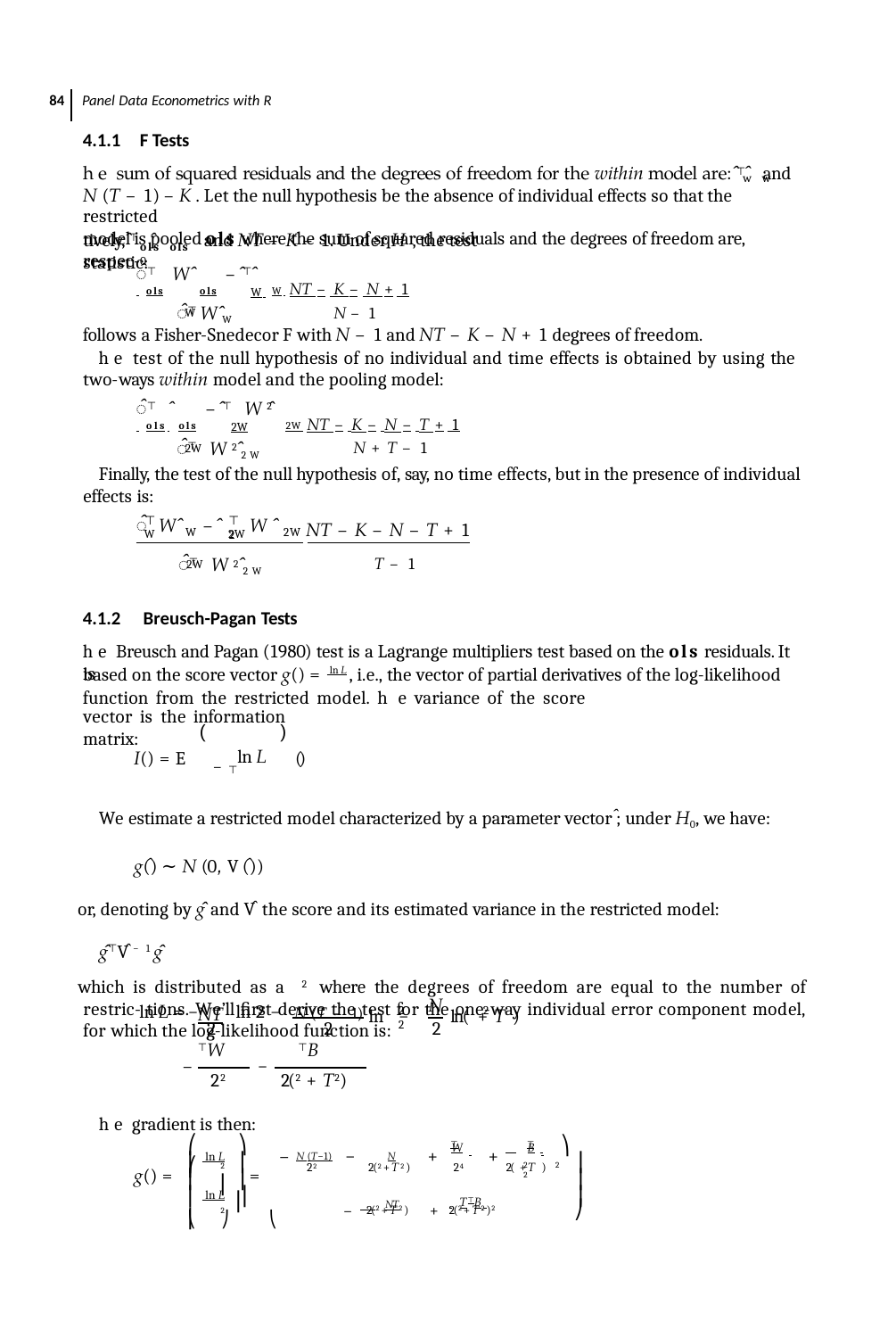

84  Panel Data Econometrics with R

4.1.1  F Tests

he sum of squared residuals and the degrees of freedom for the within model are: ̂⊤ ̂ and
w w
N (T – 1) – K . Let the null hypothesis be the absence of individual effects so that the restricted
model is pooled ols where the sum of squared residuals and the degrees of freedom are, respec-
tively, ̂⊤ ̂	and NT – K – 1. Under H , the test statistic:
ols ols	0
̂⊤ W ̂	– ̂⊤ ̂
 ols	ols	W W NT – K – N + 1
̂⊤ W ̂W	N – 1
W
follows a Fisher-Snedecor F with N – 1 and NT – K – N + 1 degrees of freedom.
he test of the null hypothesis of no individual and time effects is obtained by using the two-ways within model and the pooling model:
̂⊤ ̂	– ̂⊤ W 2̂
 ols ols	2W	2W NT – K – N – T + 1
̂⊤ W 2̂2W	N + T – 1
2W
Finally, the test of the null hypothesis of, say, no time effects, but in the presence of individual effects is:
⊤
⊤	2
̂ W ̂
– ̂	W ̂
2W NT – K – N – T + 1
W
W
2W
̂⊤ W 2̂2W	T – 1

2W
4.1.2  Breusch-Pagan Tests
he Breusch and Pagan (1980) test is a Lagrange multipliers test based on the ols residuals. It is
based on the score vector g() =  ln L , i.e., the vector of partial derivatives of the log-likelihood

function from the restricted model. he variance of the score vector is the information
matrix:
( 	)
–  ln L
()
I() = E
⊤
We estimate a restricted model characterized by a parameter vector ̂; under H0, we have: g(̂) ∼ N (0, V(̂))
or, denoting by ĝ and V̂ the score and its estimated variance in the restricted model:
ĝ⊤V̂ −1ĝ
which is distributed as a  2  where the degrees of freedom are equal to the number of restric- tions. We’ll ﬁrst derive the test for the one-way individual error component model, for which the log-likelihood function is:
N
NT	N (T − 1)
2	2	2
ln  −	ln( + T )
ln L =−	ln 2 −
2

2
⊤B
2

⊤W
–	−
22	2(2 + T2)

he gradient is then:
⎛	⎞	⎛
   B   ⎞
⊤
⊤
 W
 ln L	N (T−1)		N
–	−	+	+

⎜
2  ⎟	⎜
⎟
22	2(2 +T2 )
24
2( +T )

2	2 2
g() =
=
⎜
⎟	⎜
⎟

–   NT	 +  T⊤B
⎜	⎟	⎜
⎟
 ln L
⎠
⎝   ⎠	⎝
2(2 +T2 )	2(2 +T2 )2

2